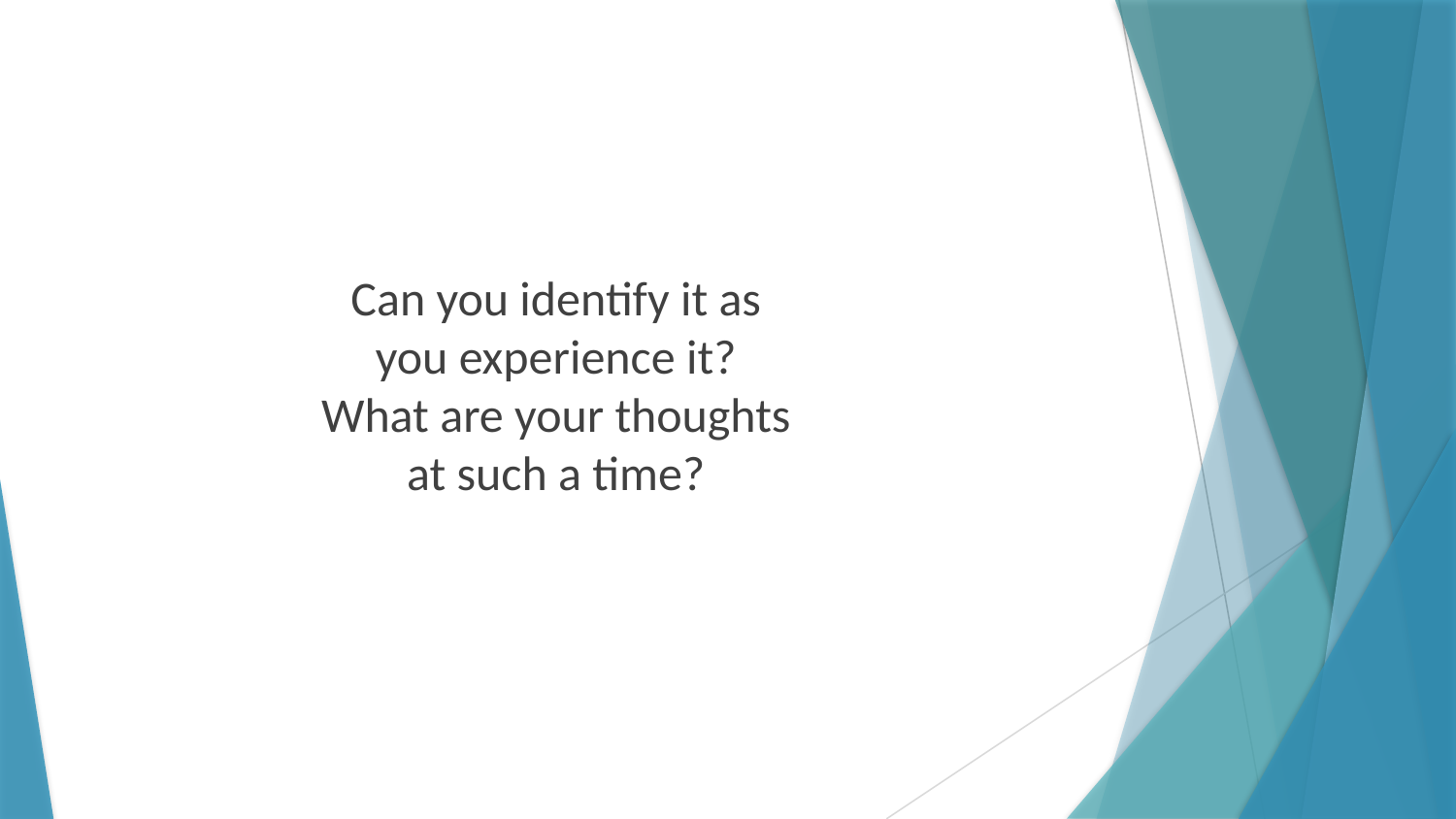

Can you identify it as you experience it? What are your thoughts at such a time?